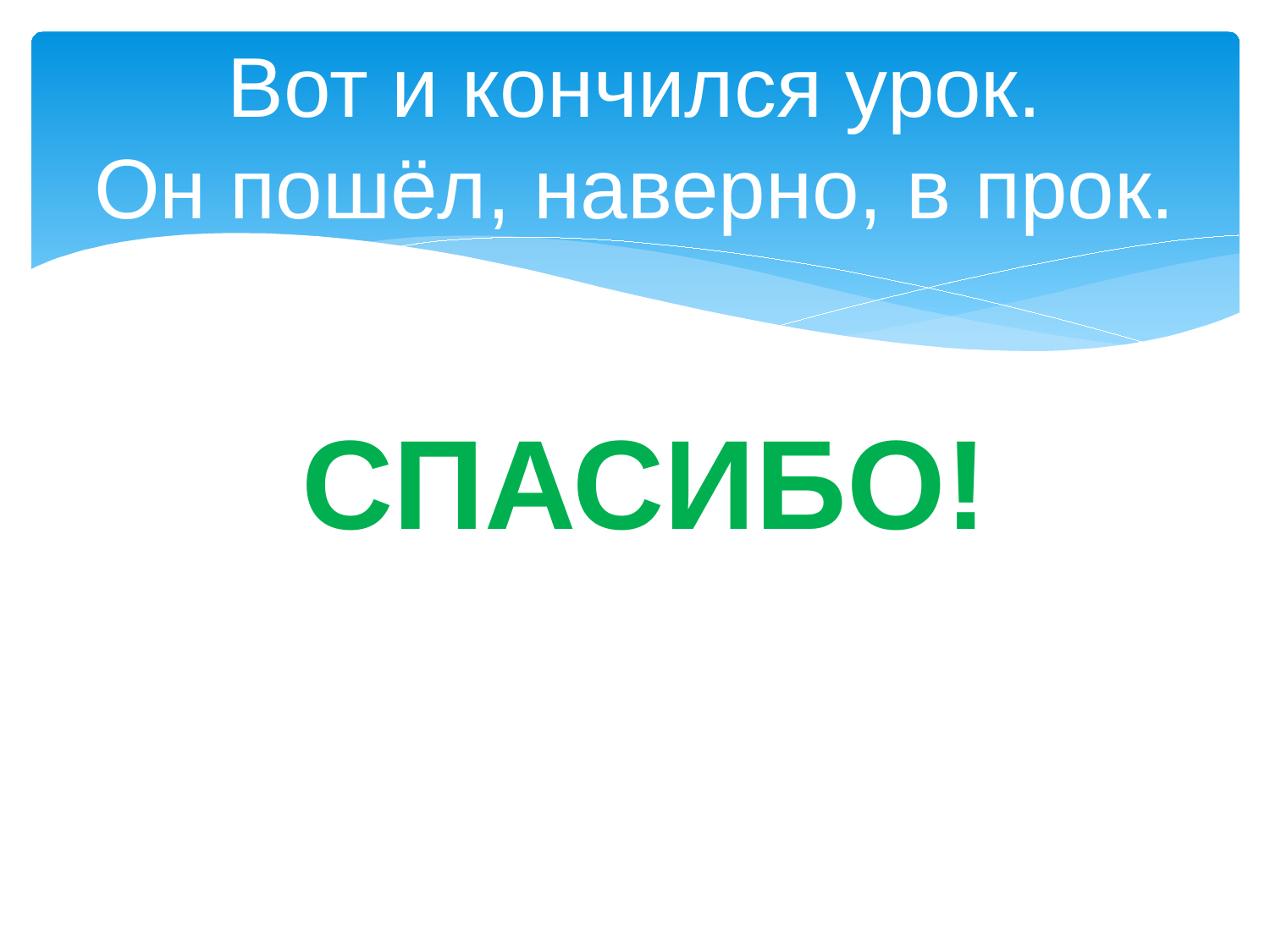

# Вот и кончился урок. Он пошёл, наверно, в прок.
Спасибо!